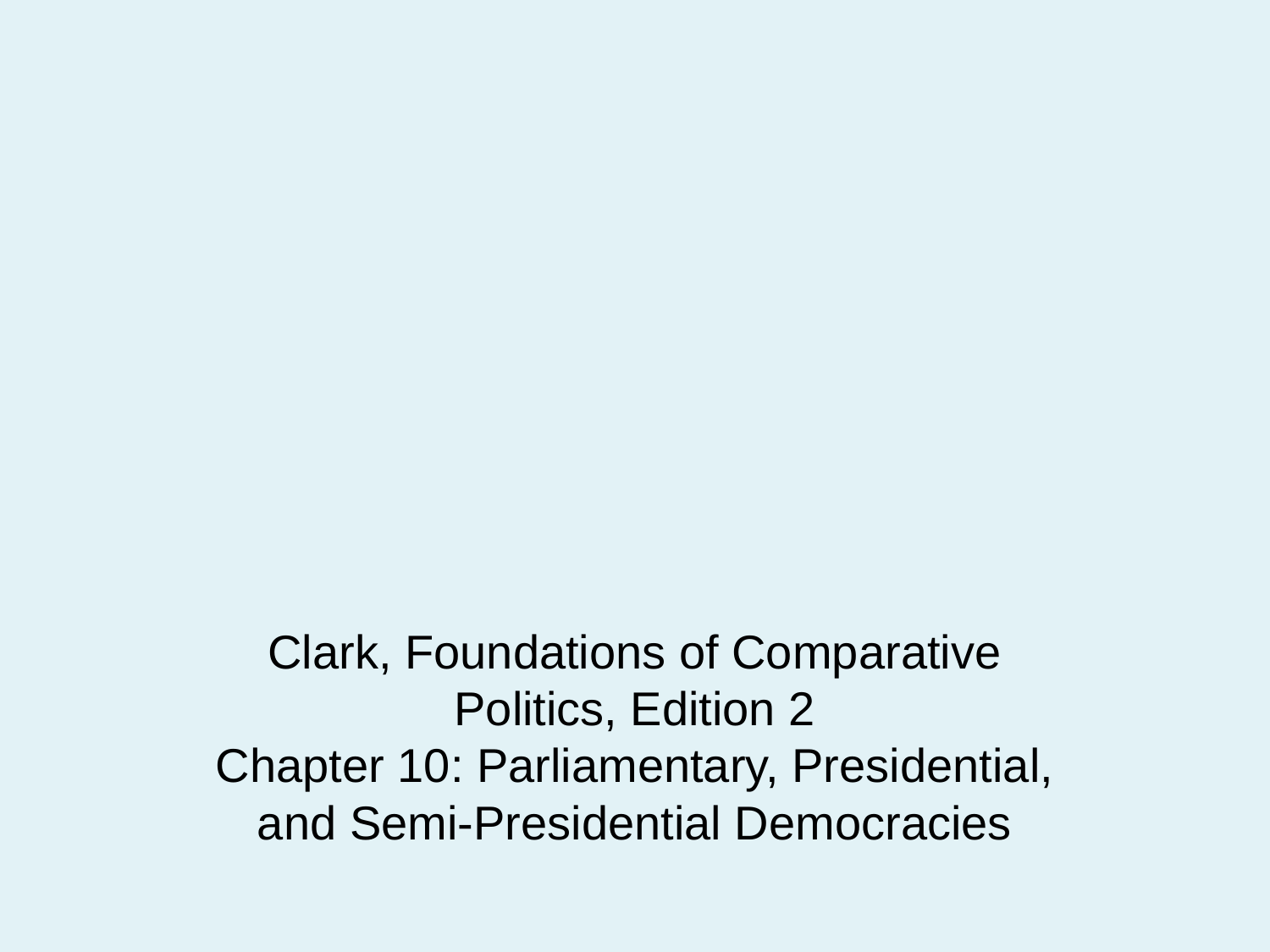

# Clark, Foundations of Comparative Politics, Edition 2 Chapter 10: Parliamentary, Presidential, and Semi-Presidential Democracies